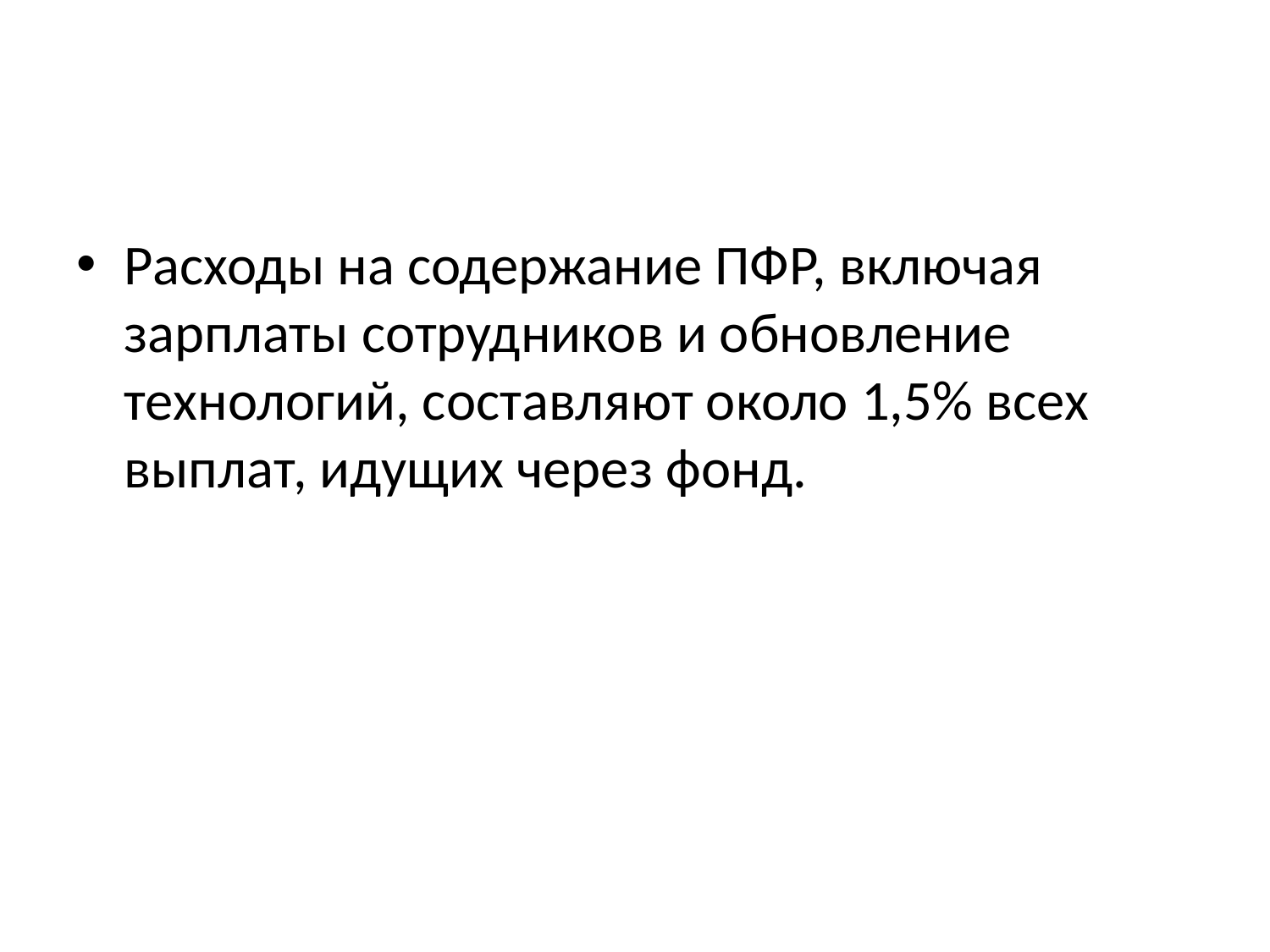

#
Расходы на содержание ПФР, включая зарплаты сотрудников и обновление технологий, составляют около 1,5% всех выплат, идущих через фонд.